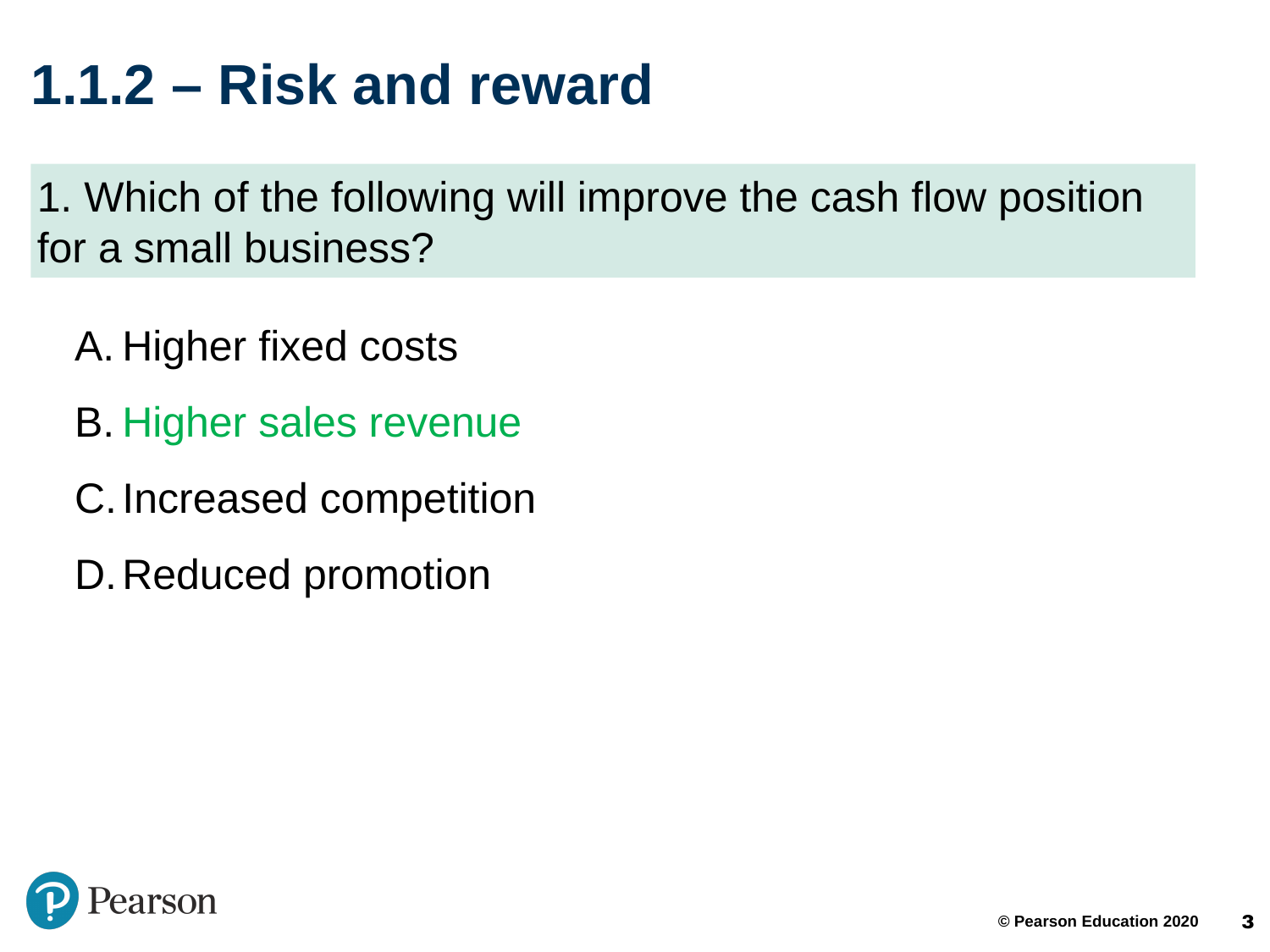

# 1.1.2 – Risk and reward
1. Which of the following will improve the cash flow position for a small business?
Higher fixed costs
Higher sales revenue
Increased competition
Reduced promotion
3